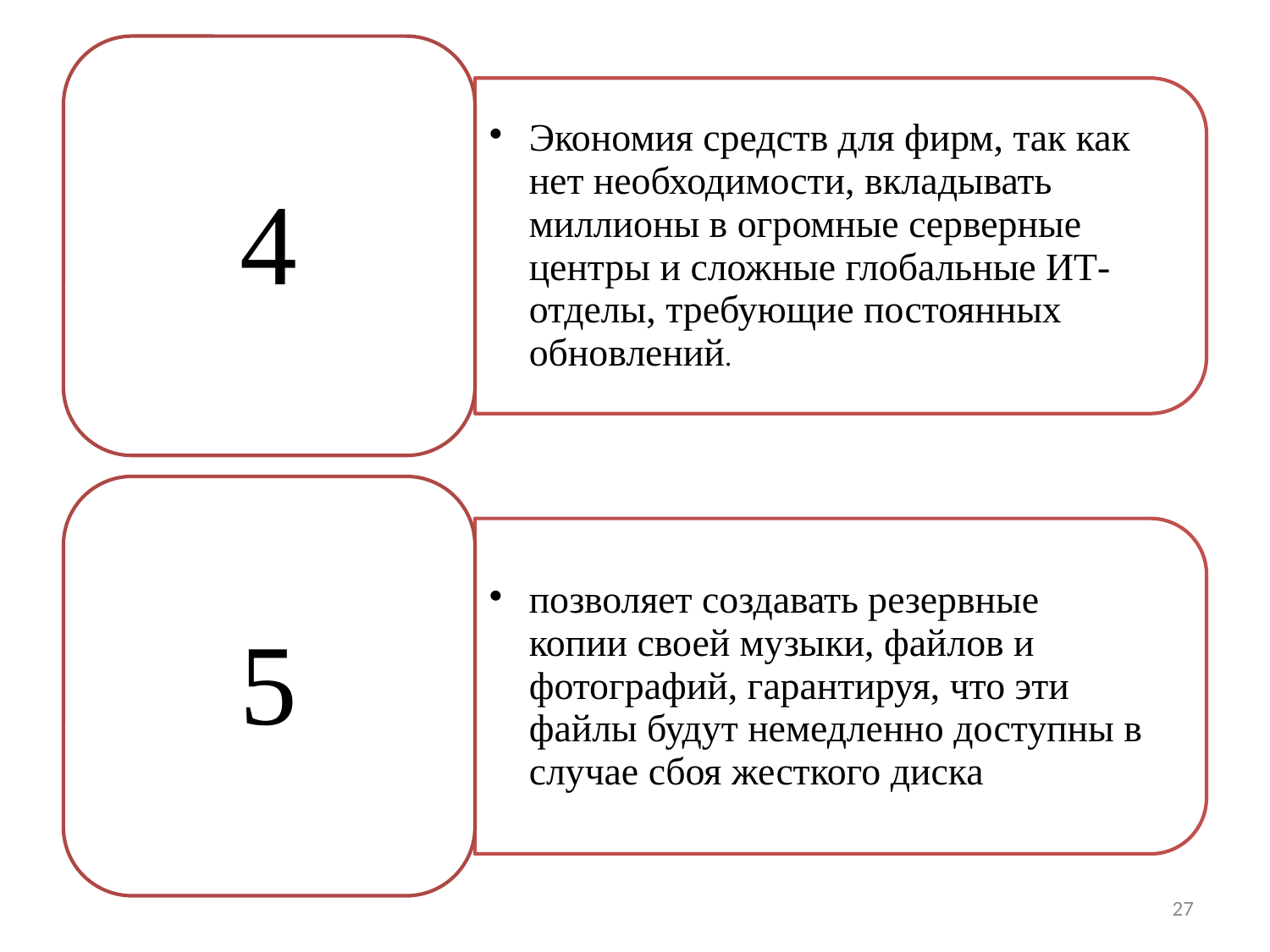

4
Экономия средств для фирм, так как нет необходимости, вкладывать миллионы в огромные серверные центры и сложные глобальные ИТ-отделы, требующие постоянных обновлений.
5
позволяет создавать резервные копии своей музыки, файлов и фотографий, гарантируя, что эти файлы будут немедленно доступны в случае сбоя жесткого диска
27